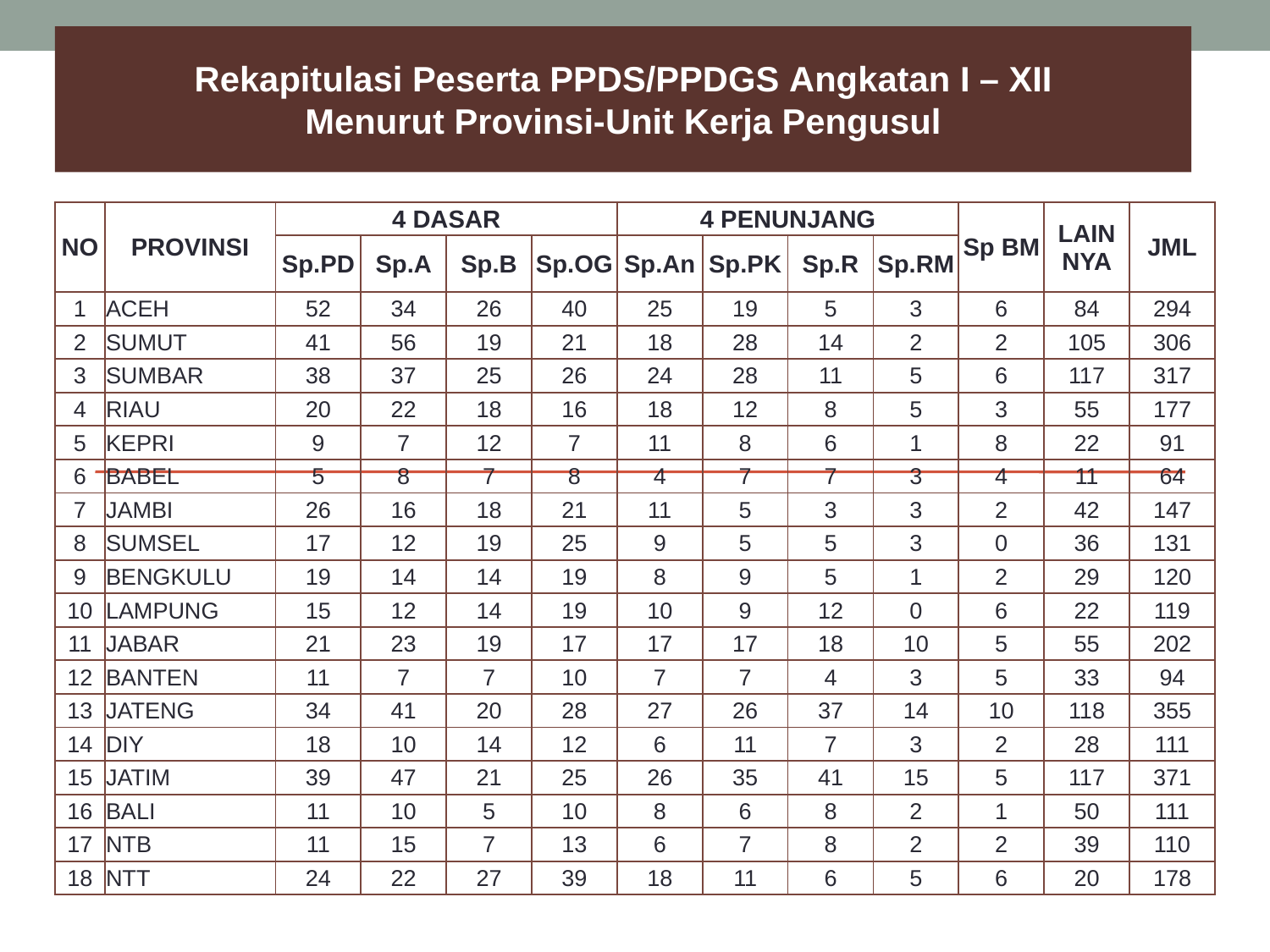

Rekapitulasi Peserta PPDS/PPDGS Angkatan I – XII
Menurut Provinsi-Unit Kerja Pengusul
| NO | PROVINSI | 4 DASAR |  |  |  | 4 PENUNJANG |  |  |  | Sp BM | LAIN NYA | JML |
| --- | --- | --- | --- | --- | --- | --- | --- | --- | --- | --- | --- | --- |
|  |  | Sp.PD | Sp.A | Sp.B | Sp.OG | Sp.An | Sp.PK | Sp.R | Sp.RM |  |  |  |
| 1 | ACEH | 52 | 34 | 26 | 40 | 25 | 19 | 5 | 3 | 6 | 84 | 294 |
| 2 | SUMUT | 41 | 56 | 19 | 21 | 18 | 28 | 14 | 2 | 2 | 105 | 306 |
| 3 | SUMBAR | 38 | 37 | 25 | 26 | 24 | 28 | 11 | 5 | 6 | 117 | 317 |
| 4 | RIAU | 20 | 22 | 18 | 16 | 18 | 12 | 8 | 5 | 3 | 55 | 177 |
| 5 | KEPRI | 9 | 7 | 12 | 7 | 11 | 8 | 6 | 1 | 8 | 22 | 91 |
| 6 | BABEL | 5 | 8 | 7 | 8 | 4 | 7 | 7 | 3 | 4 | 11 | 64 |
| 7 | JAMBI | 26 | 16 | 18 | 21 | 11 | 5 | 3 | 3 | 2 | 42 | 147 |
| 8 | SUMSEL | 17 | 12 | 19 | 25 | 9 | 5 | 5 | 3 | 0 | 36 | 131 |
| 9 | BENGKULU | 19 | 14 | 14 | 19 | 8 | 9 | 5 | 1 | 2 | 29 | 120 |
| 10 | LAMPUNG | 15 | 12 | 14 | 19 | 10 | 9 | 12 | 0 | 6 | 22 | 119 |
| 11 | JABAR | 21 | 23 | 19 | 17 | 17 | 17 | 18 | 10 | 5 | 55 | 202 |
| 12 | BANTEN | 11 | 7 | 7 | 10 | 7 | 7 | 4 | 3 | 5 | 33 | 94 |
| 13 | JATENG | 34 | 41 | 20 | 28 | 27 | 26 | 37 | 14 | 10 | 118 | 355 |
| 14 | DIY | 18 | 10 | 14 | 12 | 6 | 11 | 7 | 3 | 2 | 28 | 111 |
| 15 | JATIM | 39 | 47 | 21 | 25 | 26 | 35 | 41 | 15 | 5 | 117 | 371 |
| 16 | BALI | 11 | 10 | 5 | 10 | 8 | 6 | 8 | 2 | 1 | 50 | 111 |
| 17 | NTB | 11 | 15 | 7 | 13 | 6 | 7 | 8 | 2 | 2 | 39 | 110 |
| 18 | NTT | 24 | 22 | 27 | 39 | 18 | 11 | 6 | 5 | 6 | 20 | 178 |